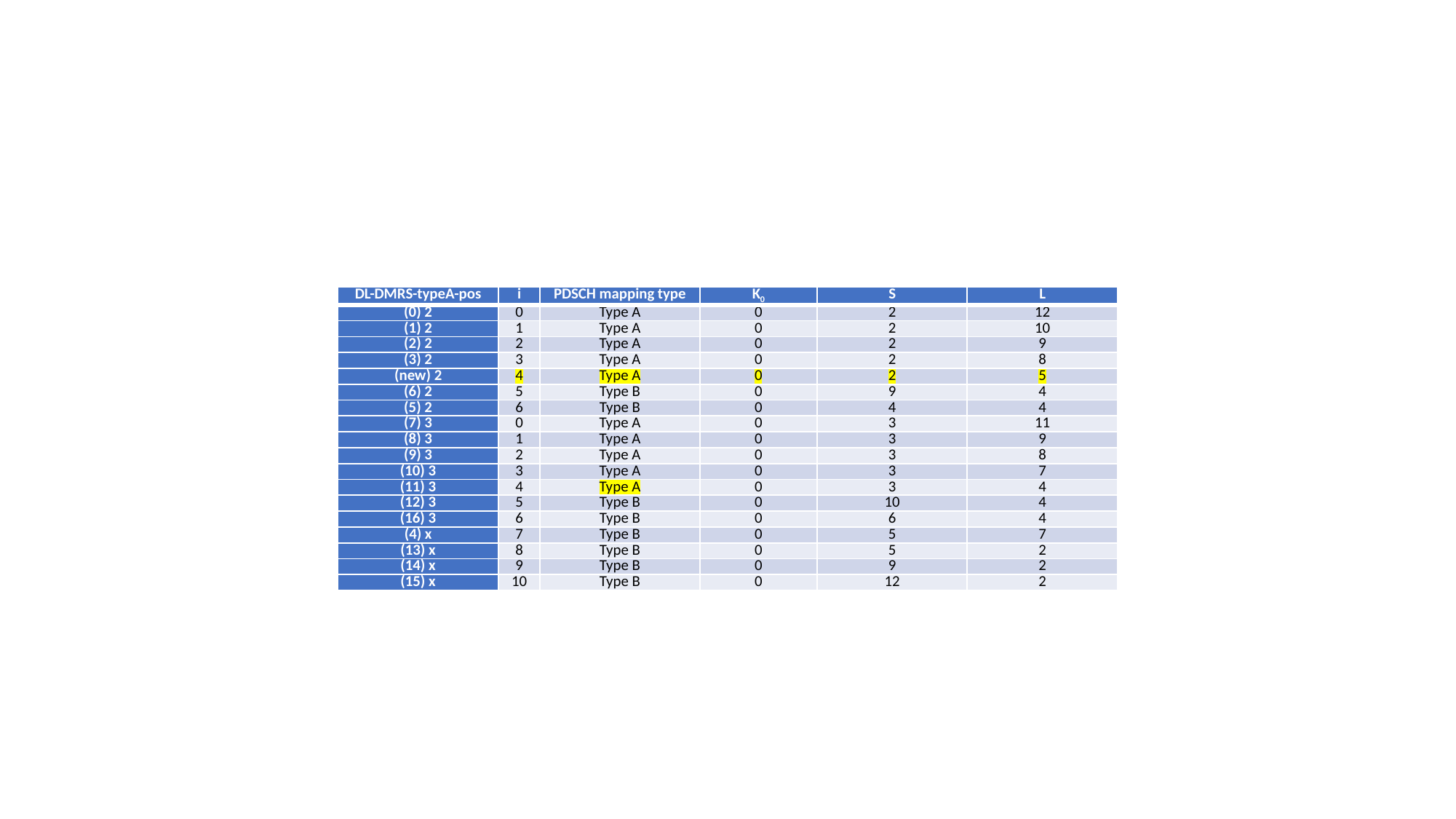

#
| DL-DMRS-typeA-pos | i | PDSCH mapping type | K0 | S | L |
| --- | --- | --- | --- | --- | --- |
| (0) 2 | 0 | Type A | 0 | 2 | 12 |
| (1) 2 | 1 | Type A | 0 | 2 | 10 |
| (2) 2 | 2 | Type A | 0 | 2 | 9 |
| (3) 2 | 3 | Type A | 0 | 2 | 8 |
| (new) 2 | 4 | Type A | 0 | 2 | 5 |
| (6) 2 | 5 | Type B | 0 | 9 | 4 |
| (5) 2 | 6 | Type B | 0 | 4 | 4 |
| (7) 3 | 0 | Type A | 0 | 3 | 11 |
| (8) 3 | 1 | Type A | 0 | 3 | 9 |
| (9) 3 | 2 | Type A | 0 | 3 | 8 |
| (10) 3 | 3 | Type A | 0 | 3 | 7 |
| (11) 3 | 4 | Type A | 0 | 3 | 4 |
| (12) 3 | 5 | Type B | 0 | 10 | 4 |
| (16) 3 | 6 | Type B | 0 | 6 | 4 |
| (4) x | 7 | Type B | 0 | 5 | 7 |
| (13) x | 8 | Type B | 0 | 5 | 2 |
| (14) x | 9 | Type B | 0 | 9 | 2 |
| (15) x | 10 | Type B | 0 | 12 | 2 |